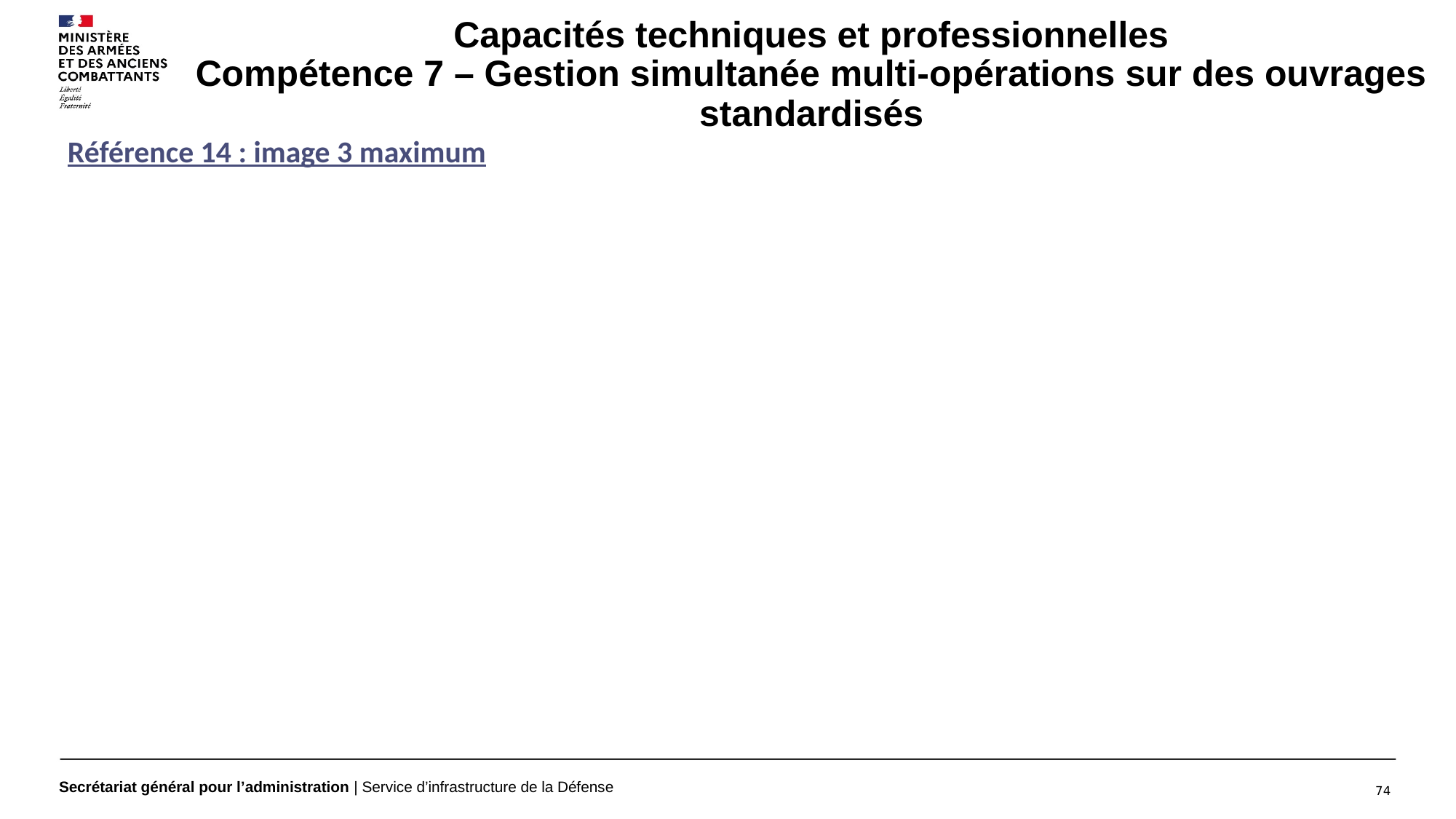

# Capacités techniques et professionnelles Compétence 7 – Gestion simultanée multi-opérations sur des ouvrages standardisés
Référence 14 : image 3 maximum

74